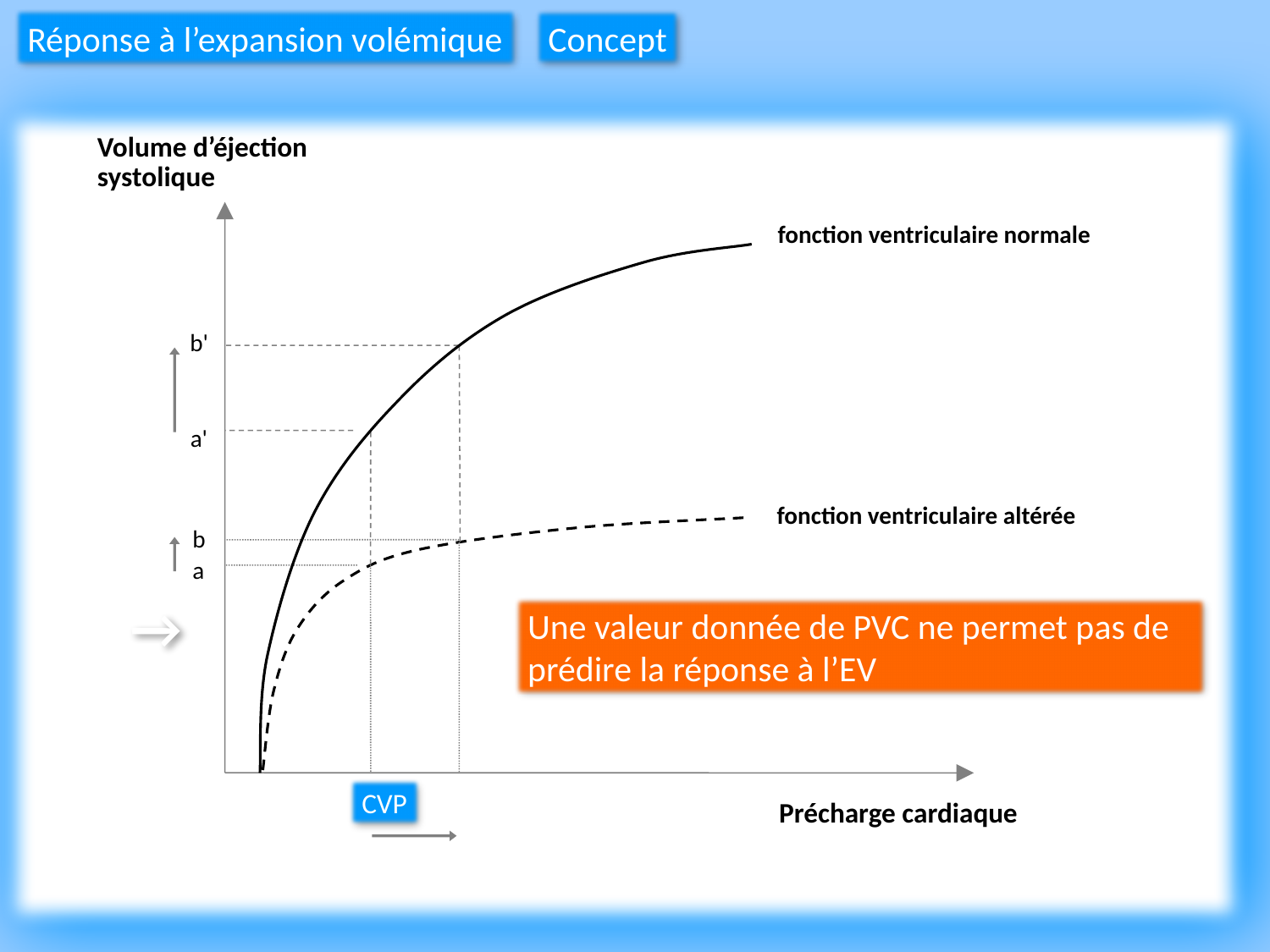

Réponse à l’expansion volémique
Concept

Volume d’éjection
systolique

fonction ventriculaire normale

b'

a'

fonction ventriculaire altérée
b

a

→
Une valeur donnée de PVC ne permet pas de prédire la réponse à l’EV
CVP

Précharge cardiaque